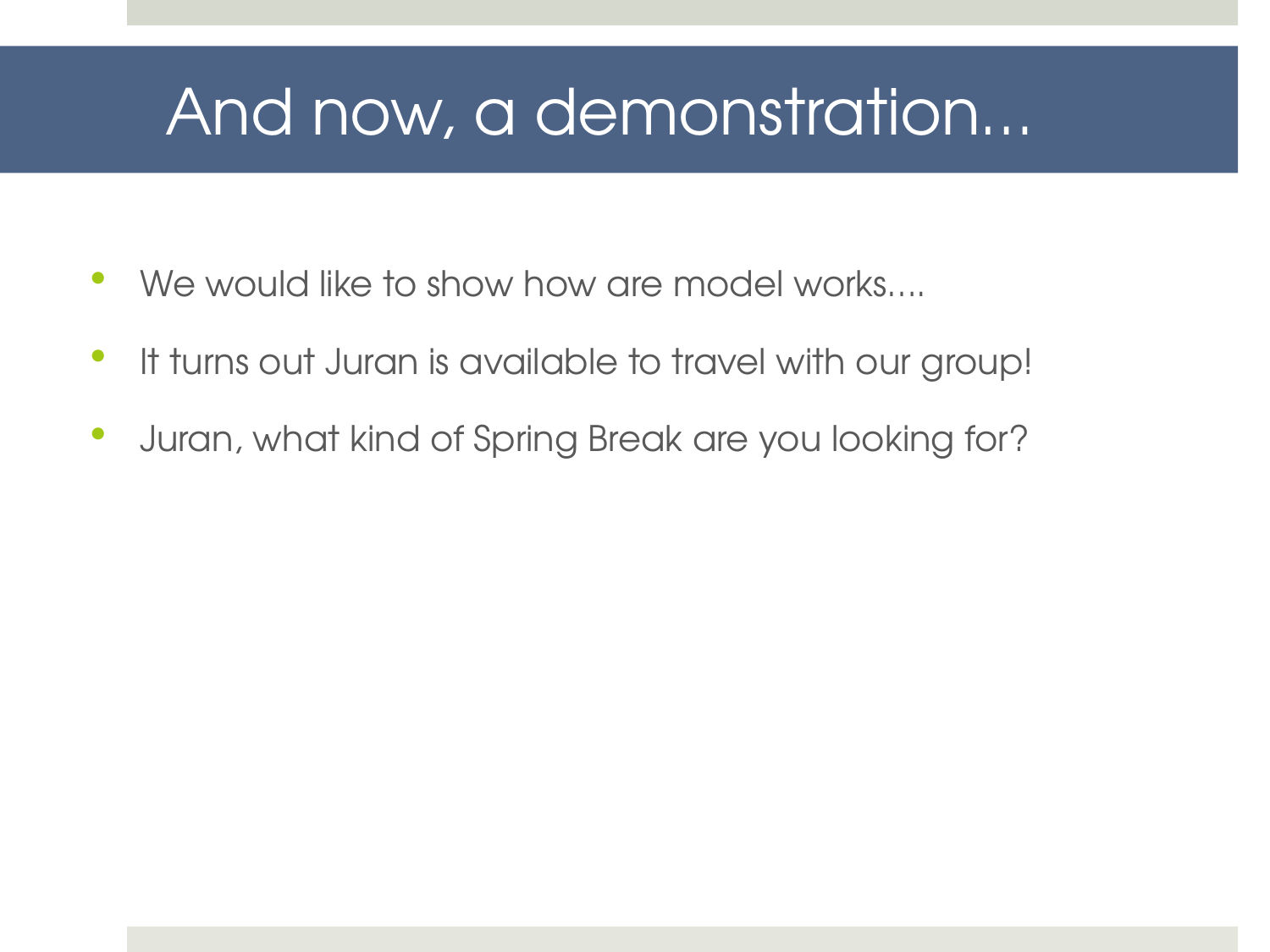

# And now, a demonstration…
We would like to show how are model works….
It turns out Juran is available to travel with our group!
Juran, what kind of Spring Break are you looking for?